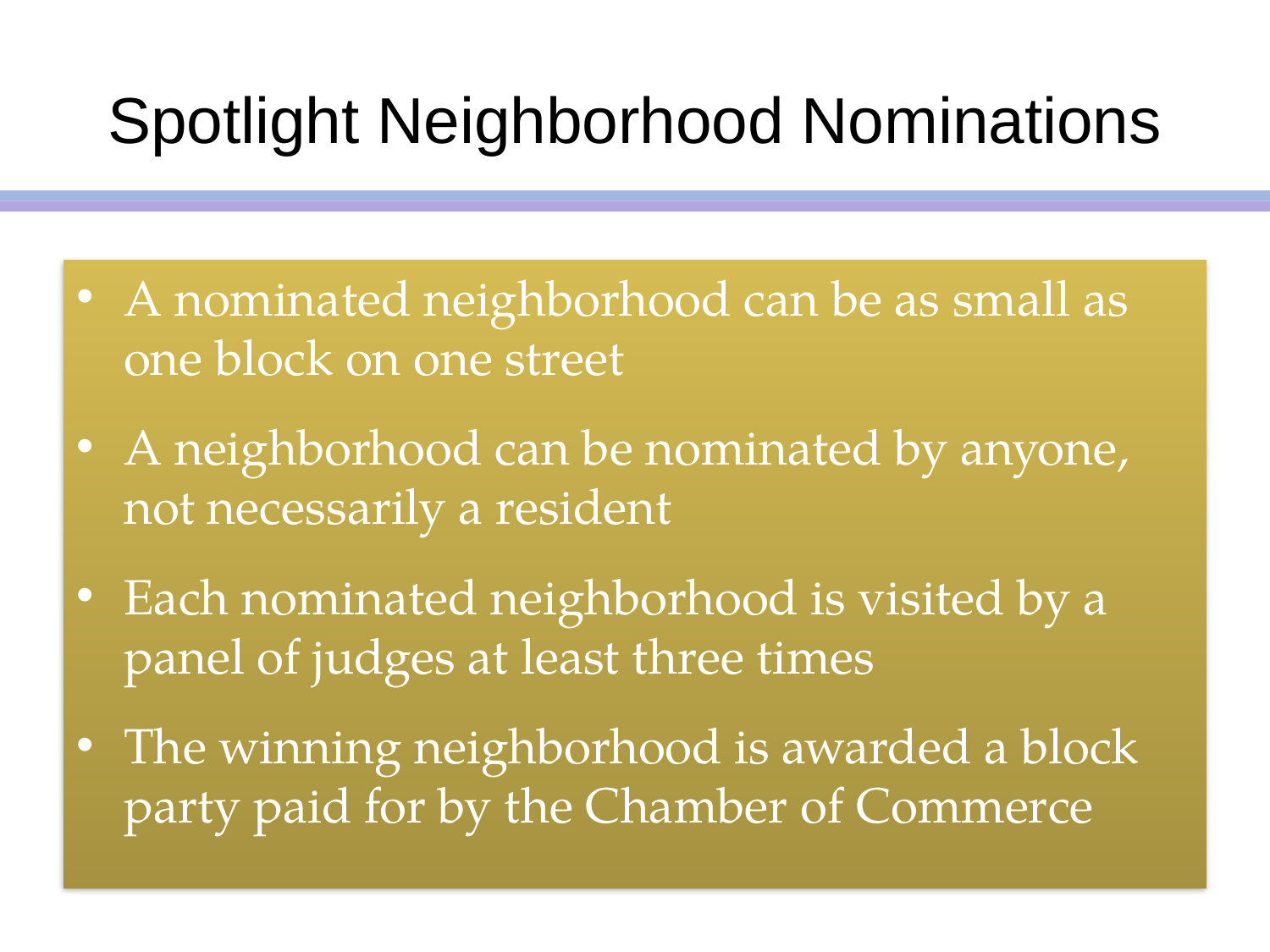

# Spotlight Neighborhood Nominations
A nominated neighborhood can be as small as one block on one street
A neighborhood can be nominated by anyone, not necessarily a resident
Each nominated neighborhood is visited by a panel of judges at least three times
The winning neighborhood is awarded a block party paid for by the Chamber of Commerce